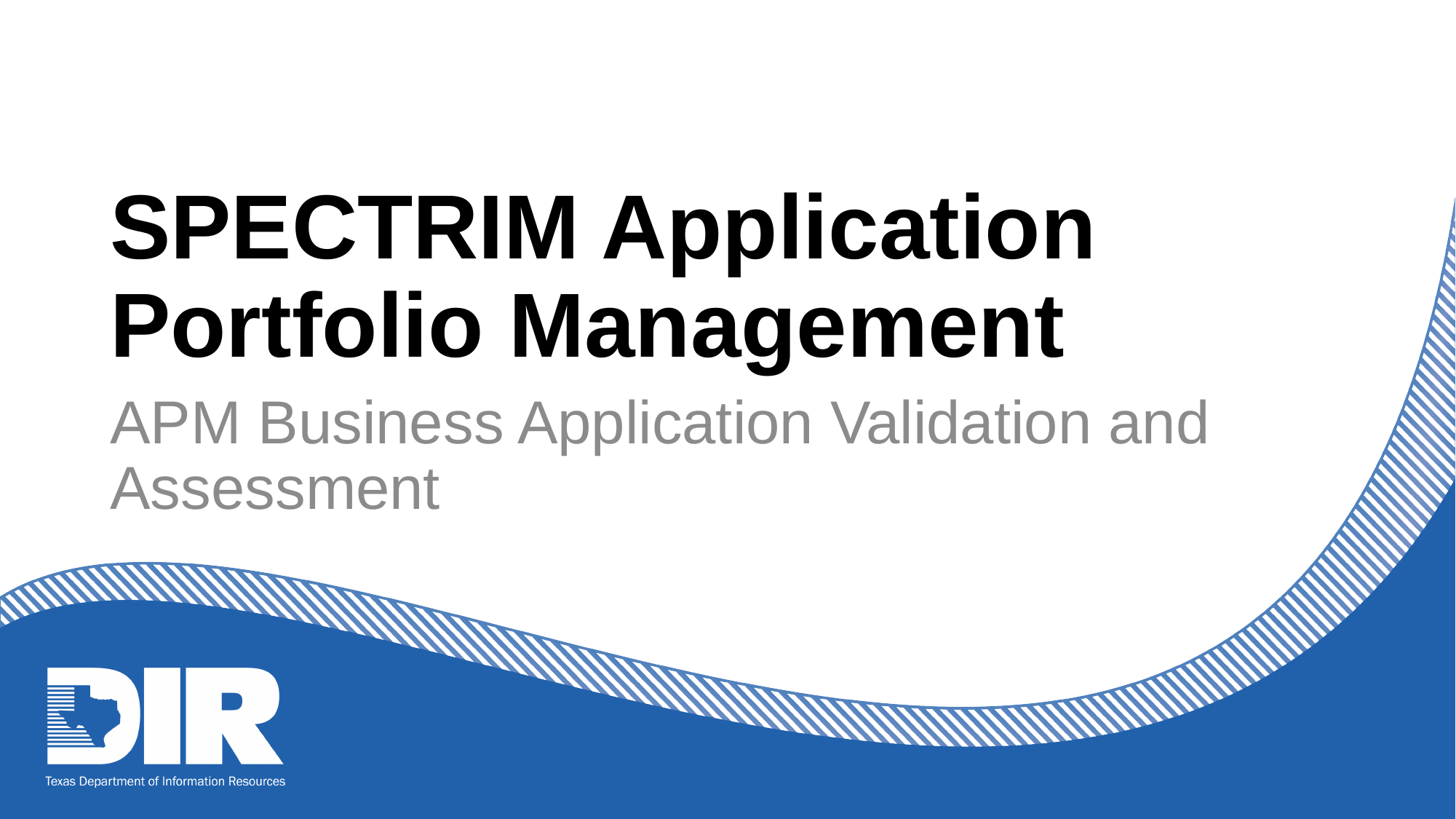

# SPECTRIM Application Portfolio Management
APM Business Application Validation and Assessment